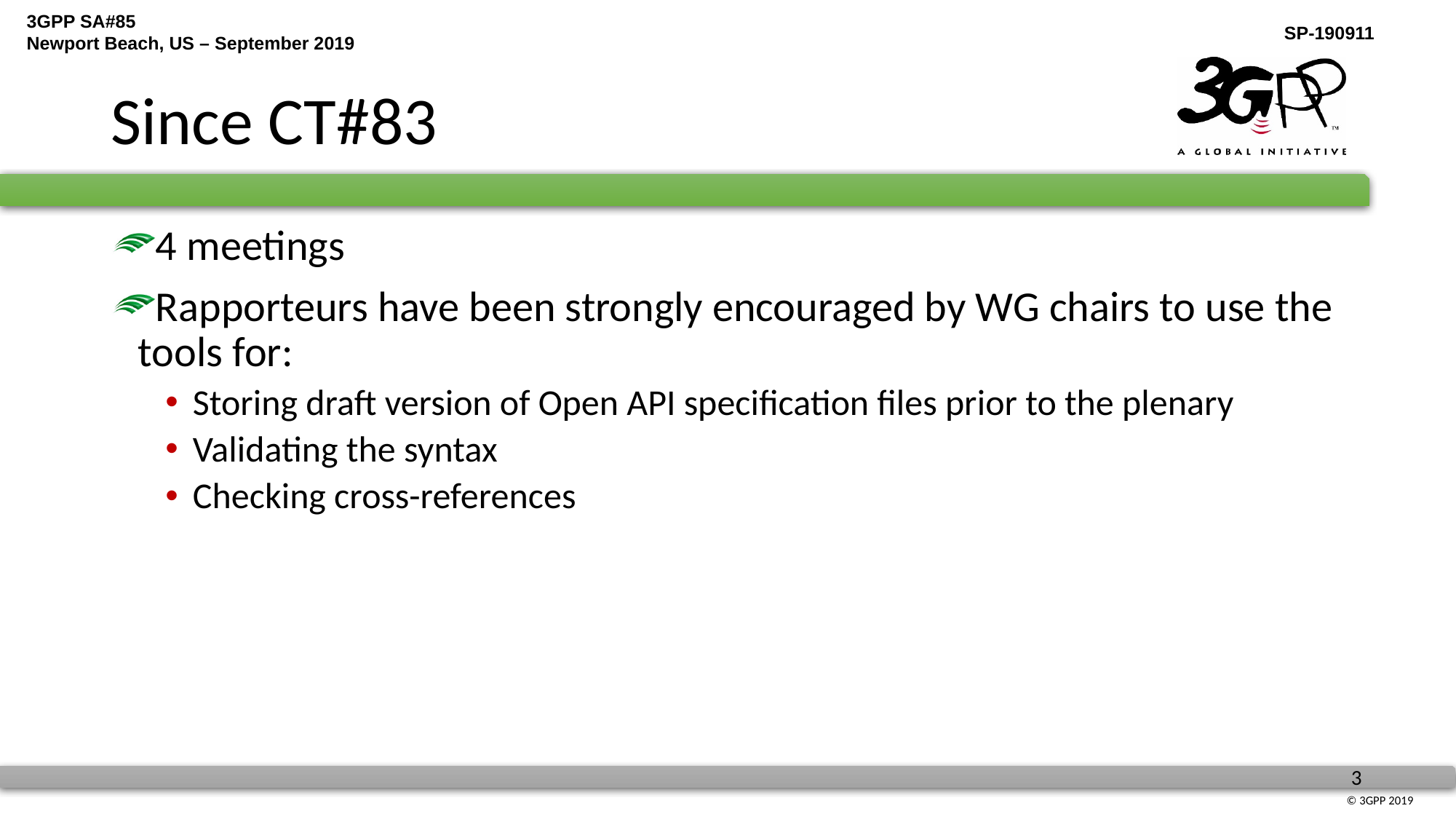

# Since CT#83
4 meetings
Rapporteurs have been strongly encouraged by WG chairs to use the tools for:
Storing draft version of Open API specification files prior to the plenary
Validating the syntax
Checking cross-references